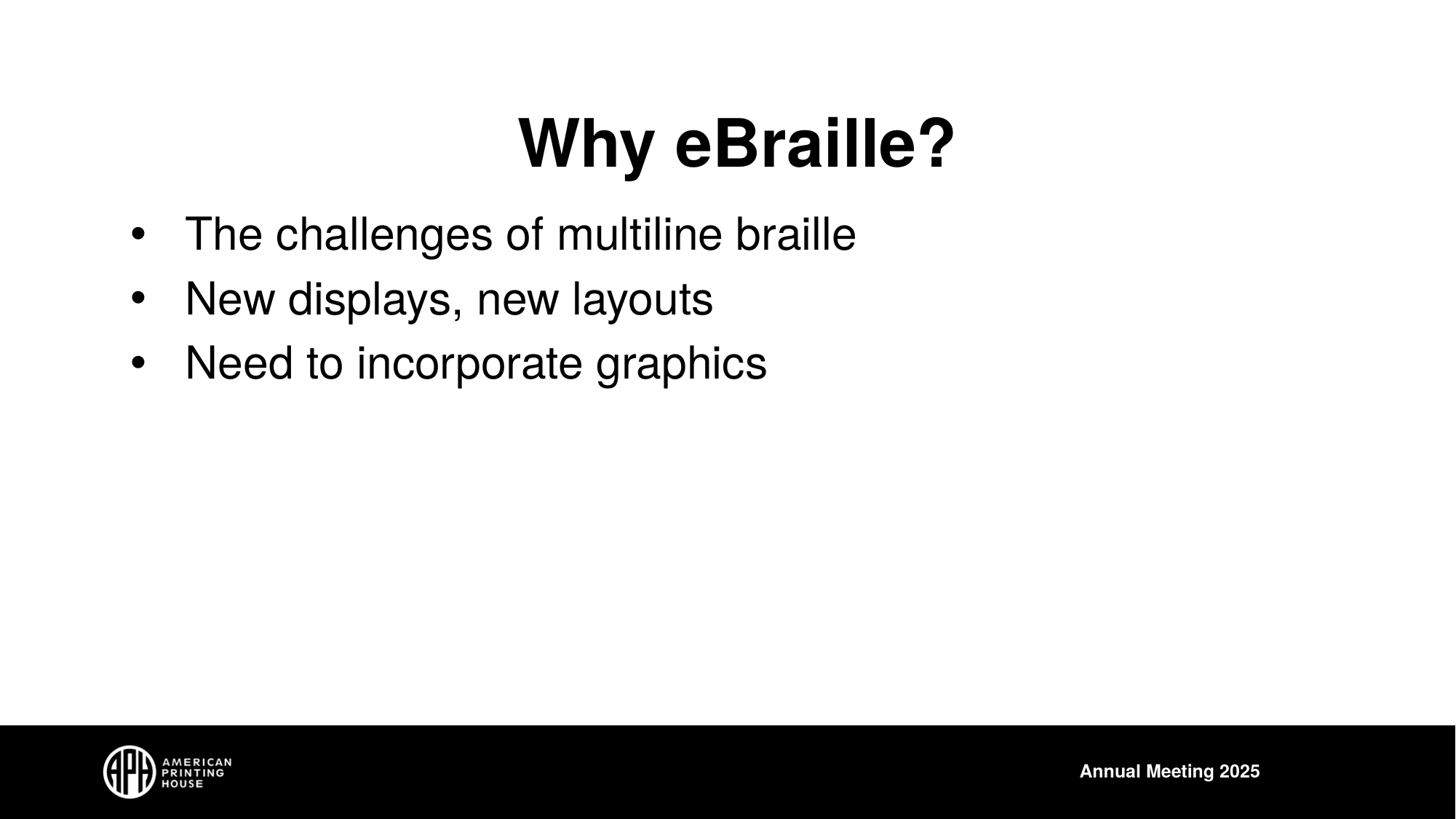

# Why eBraille?
The challenges of multiline braille
New displays, new layouts
Need to incorporate graphics

Annual Meeting 2025